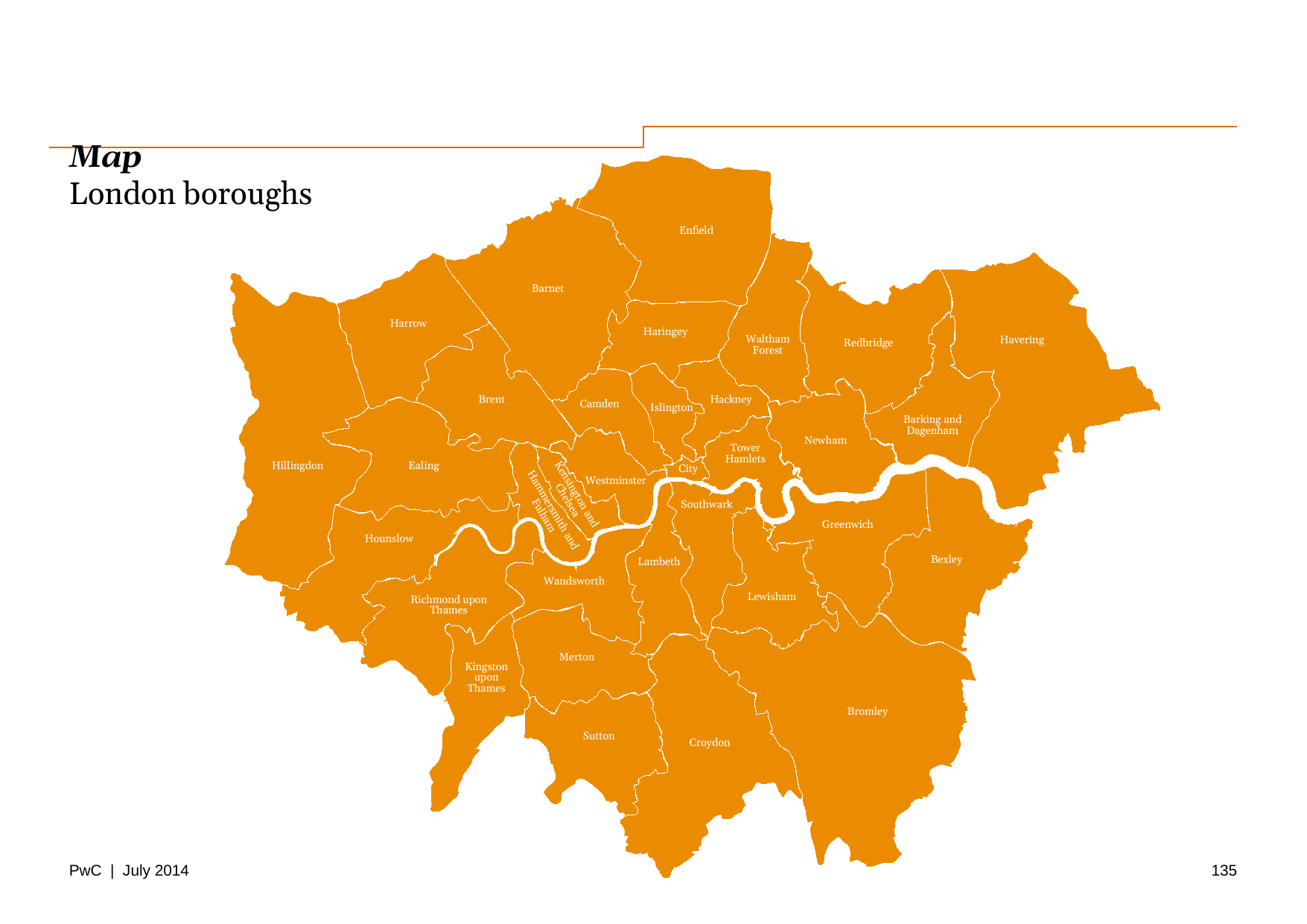

# Map London boroughs

Enfield
Barnet
Harrow
Haringey
Waltham Forest
Havering
Redbridge
Brent
Hackney
Camden
Islington
Barking and Dagenham
Newham
Tower Hamlets
Hillingdon
Ealing
City
Westminster
Kensington and Chelsea
Southwark
Hammersmith and Fulham
Greenwich
Hounslow
Bexley
Lambeth
Wandsworth
Lewisham
Richmond upon Thames
Merton
Kingston upon Thames
Bromley
Sutton
Croydon
135